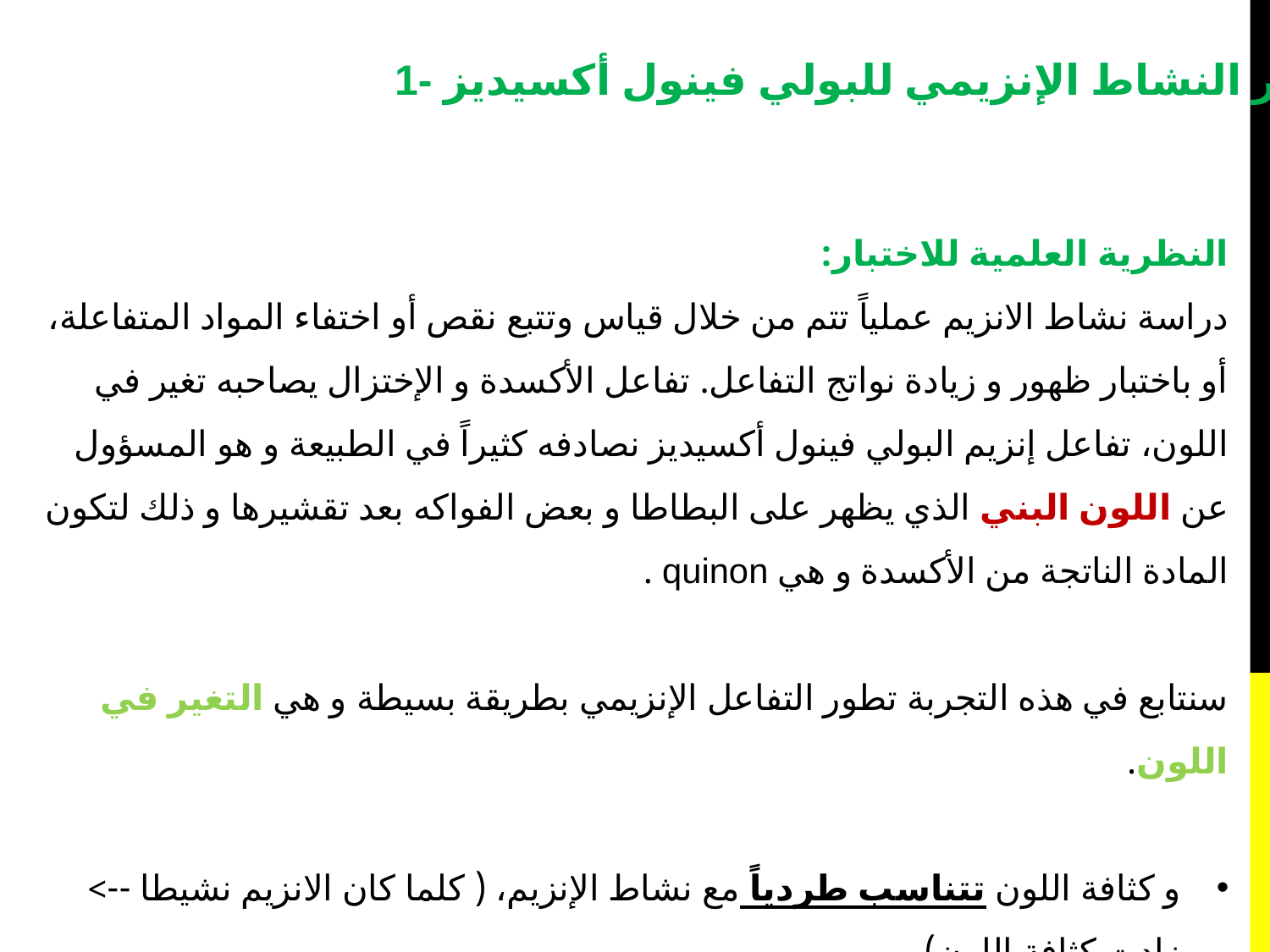

1- اختبار النشاط الإنزيمي للبولي فينول أكسيديز:
النظرية العلمية للاختبار:
دراسة نشاط الانزيم عملياً تتم من خلال قياس وتتبع نقص أو اختفاء المواد المتفاعلة، أو باختبار ظهور و زيادة نواتج التفاعل. تفاعل الأكسدة و الإختزال يصاحبه تغير في اللون، تفاعل إنزيم البولي فينول أكسيديز نصادفه كثيراً في الطبيعة و هو المسؤول عن اللون البني الذي يظهر على البطاطا و بعض الفواكه بعد تقشيرها و ذلك لتكون المادة الناتجة من الأكسدة و هي quinon .

سنتابع في هذه التجربة تطور التفاعل الإنزيمي بطريقة بسيطة و هي التغير في اللون.

و كثافة اللون تتناسب طردياً مع نشاط الإنزيم، ( كلما كان الانزيم نشيطا --> زادت كثافة اللون).